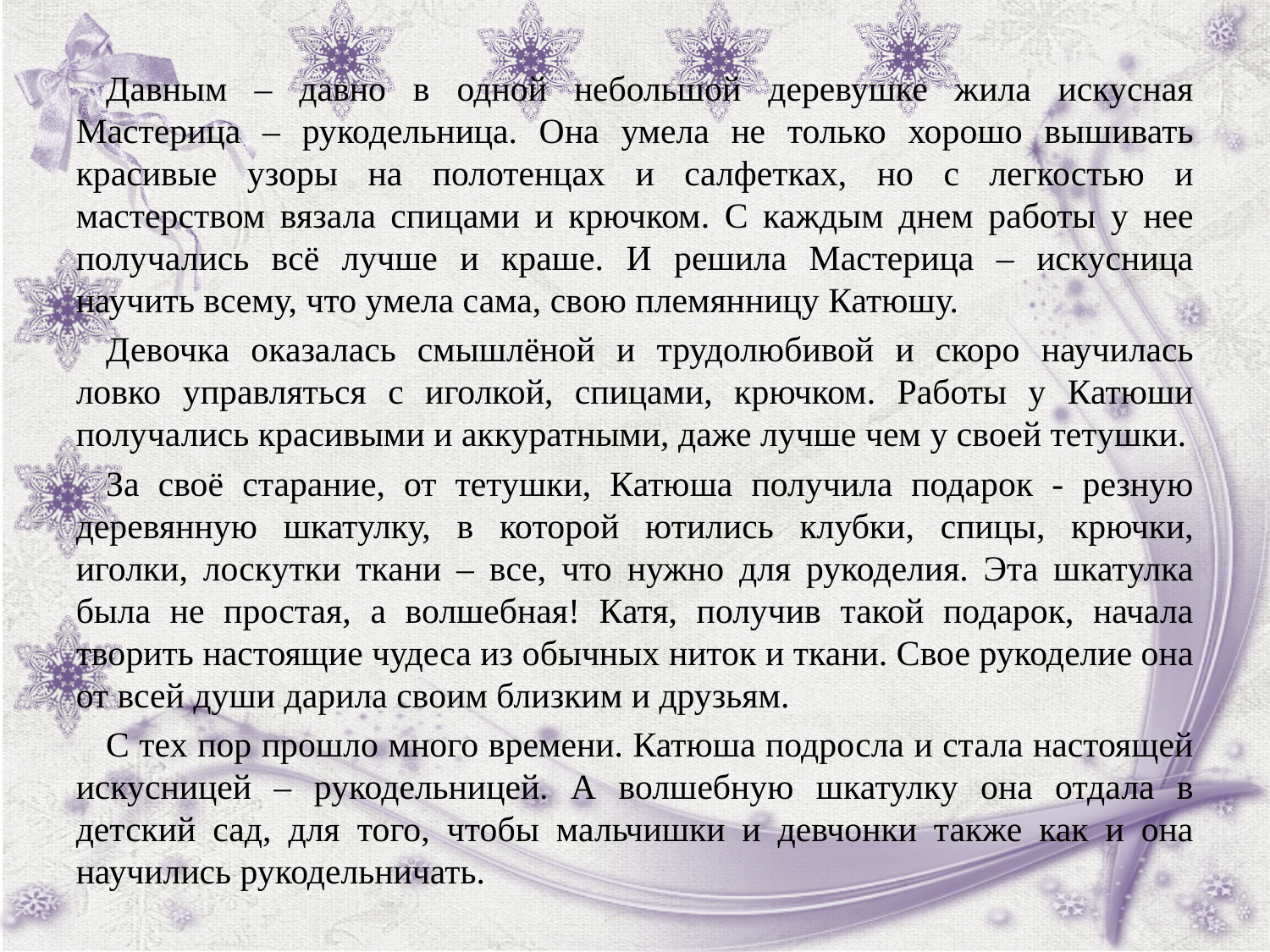

Давным – давно в одной небольшой деревушке жила искусная Мастерица – рукодельница. Она умела не только хорошо вышивать красивые узоры на полотенцах и салфетках, но с легкостью и мастерством вязала спицами и крючком. С каждым днем работы у нее получались всё лучше и краше. И решила Мастерица – искусница научить всему, что умела сама, свою племянницу Катюшу.
Девочка оказалась смышлёной и трудолюбивой и скоро научилась ловко управляться с иголкой, спицами, крючком. Работы у Катюши получались красивыми и аккуратными, даже лучше чем у своей тетушки.
За своё старание, от тетушки, Катюша получила подарок - резную деревянную шкатулку, в которой ютились клубки, спицы, крючки, иголки, лоскутки ткани – все, что нужно для рукоделия. Эта шкатулка была не простая, а волшебная! Катя, получив такой подарок, начала творить настоящие чудеса из обычных ниток и ткани. Свое рукоделие она от всей души дарила своим близким и друзьям.
С тех пор прошло много времени. Катюша подросла и стала настоящей искусницей – рукодельницей. А волшебную шкатулку она отдала в детский сад, для того, чтобы мальчишки и девчонки также как и она научились рукодельничать.